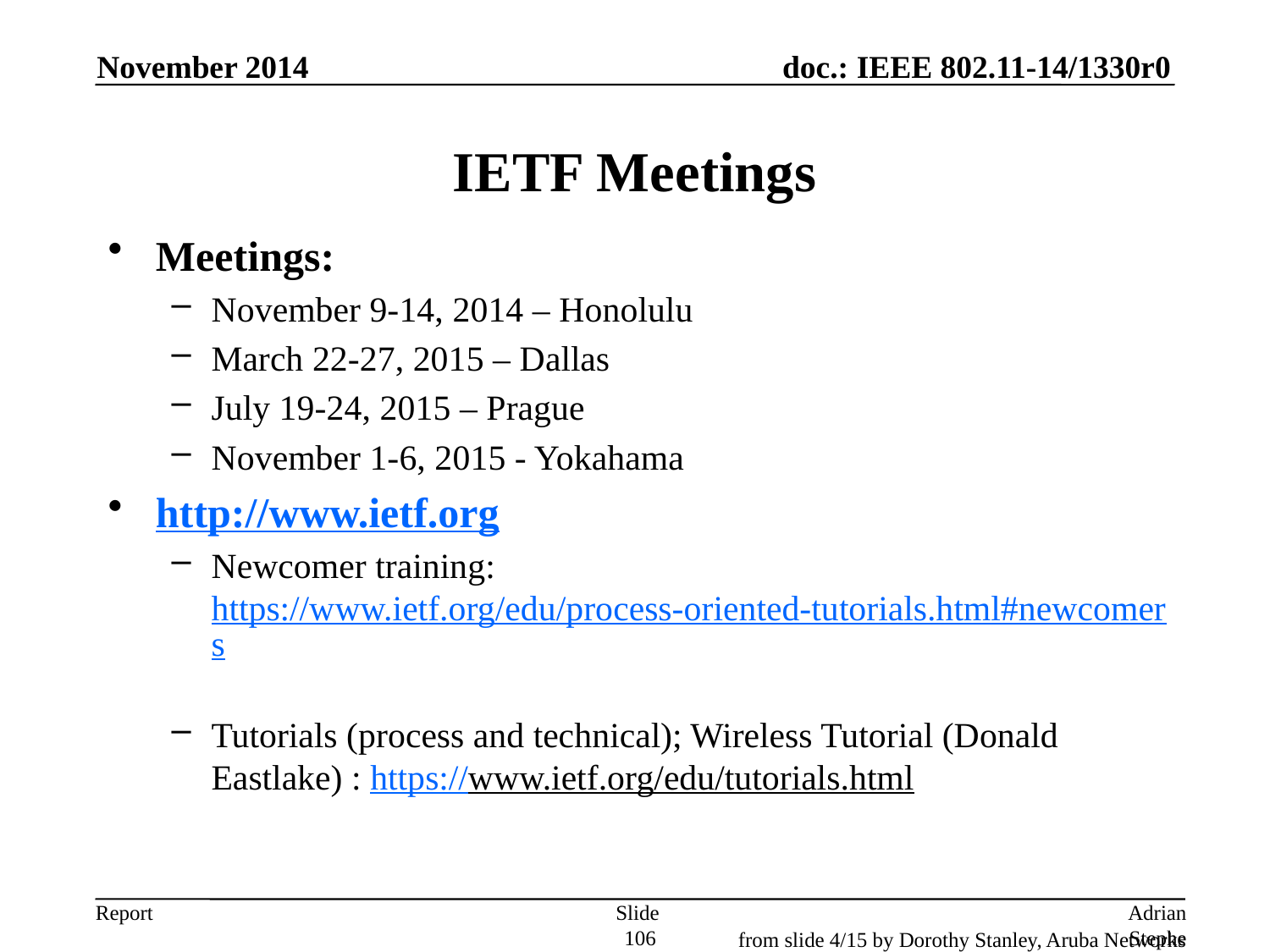

November 2014
# IETF Meetings
Meetings:
November 9-14, 2014 – Honolulu
March 22-27, 2015 – Dallas
July 19-24, 2015 – Prague
November 1-6, 2015 - Yokahama
http://www.ietf.org
Newcomer training: https://www.ietf.org/edu/process-oriented-tutorials.html#newcomers
Tutorials (process and technical); Wireless Tutorial (Donald Eastlake) : https://www.ietf.org/edu/tutorials.html
Slide 106
Adrian Stephens, Intel Corporation
from slide 4/15 by Dorothy Stanley, Aruba Networks